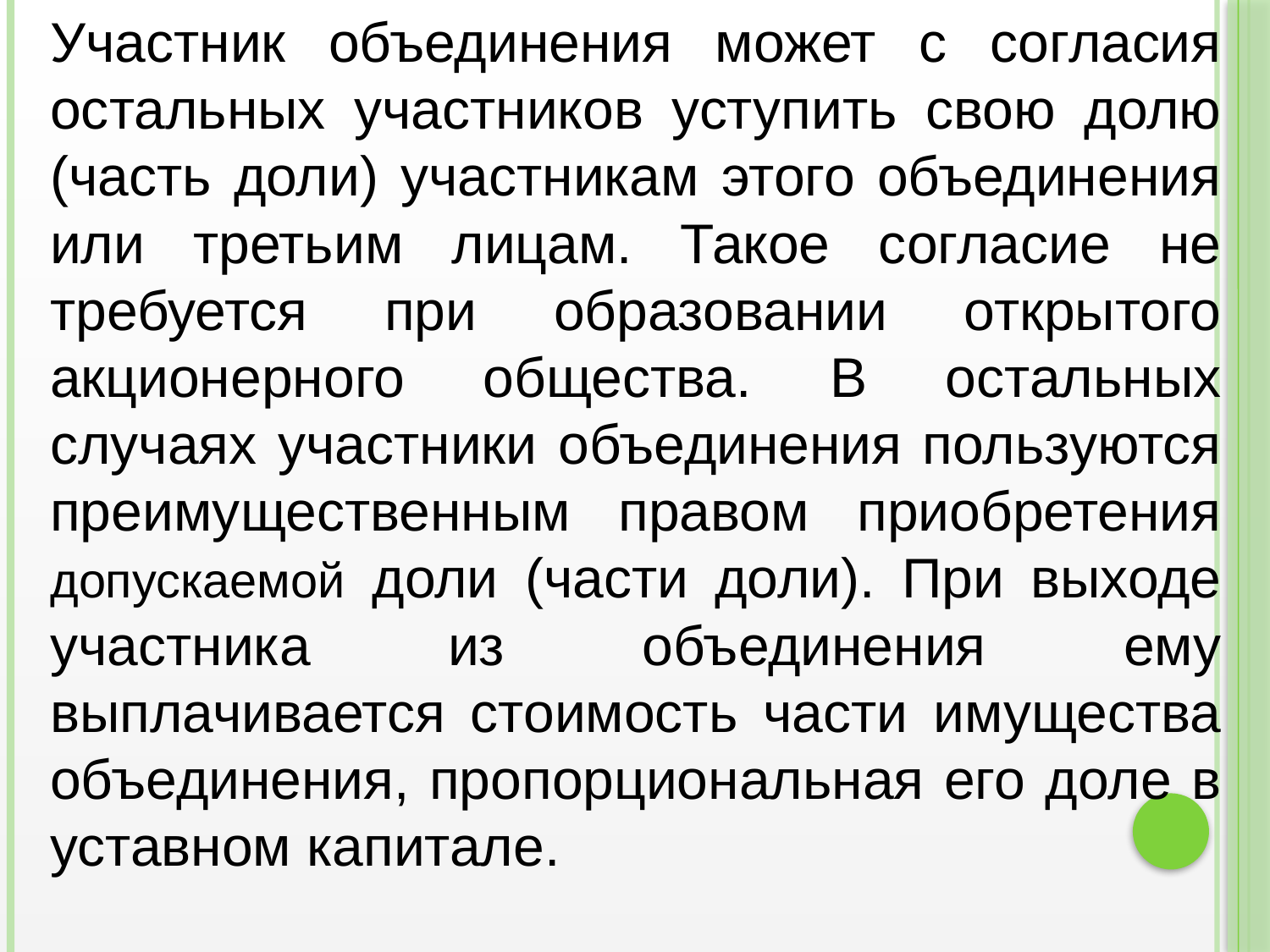

Участник объединения может с согласия остальных участников уступить свою долю (часть доли) участникам этого объединения или третьим лицам. Такое согласие не требуется при образовании открытого акционерного общества. В остальных случаях участники объединения пользуются преимущественным правом приобретения допускаемой доли (части доли). При выходе участника из объединения ему выплачивается стоимость части имущества объединения, пропорциональная его доле в уставном капитале.